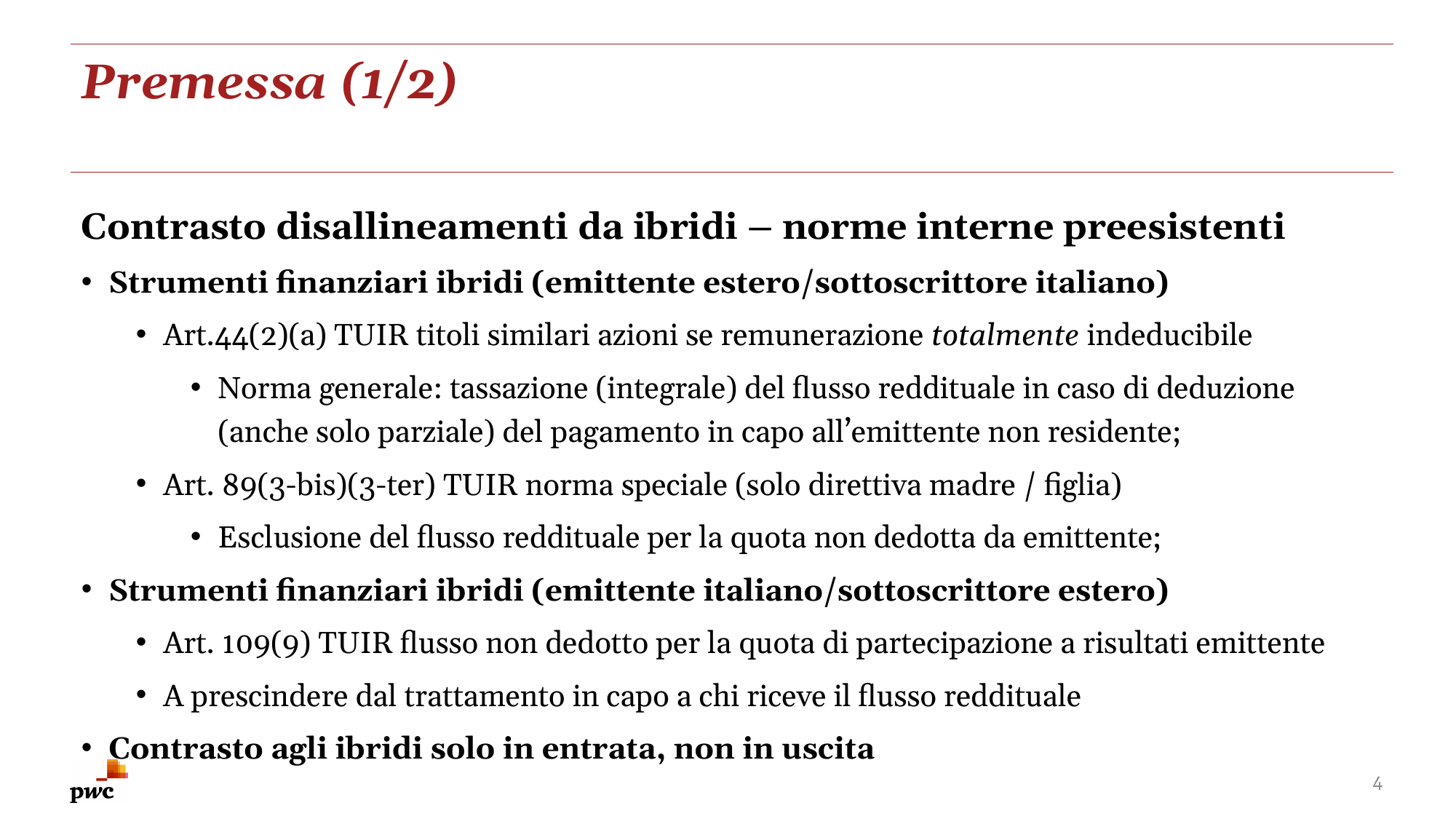

# Premessa (1/2)
Contrasto disallineamenti da ibridi – norme interne preesistenti
Strumenti finanziari ibridi (emittente estero/sottoscrittore italiano)
Art.44(2)(a) TUIR titoli similari azioni se remunerazione totalmente indeducibile
Norma generale: tassazione (integrale) del flusso reddituale in caso di deduzione (anche solo parziale) del pagamento in capo all’emittente non residente;
Art. 89(3-bis)(3-ter) TUIR norma speciale (solo direttiva madre / figlia)
Esclusione del flusso reddituale per la quota non dedotta da emittente;
Strumenti finanziari ibridi (emittente italiano/sottoscrittore estero)
Art. 109(9) TUIR flusso non dedotto per la quota di partecipazione a risultati emittente
A prescindere dal trattamento in capo a chi riceve il flusso reddituale
Contrasto agli ibridi solo in entrata, non in uscita
4